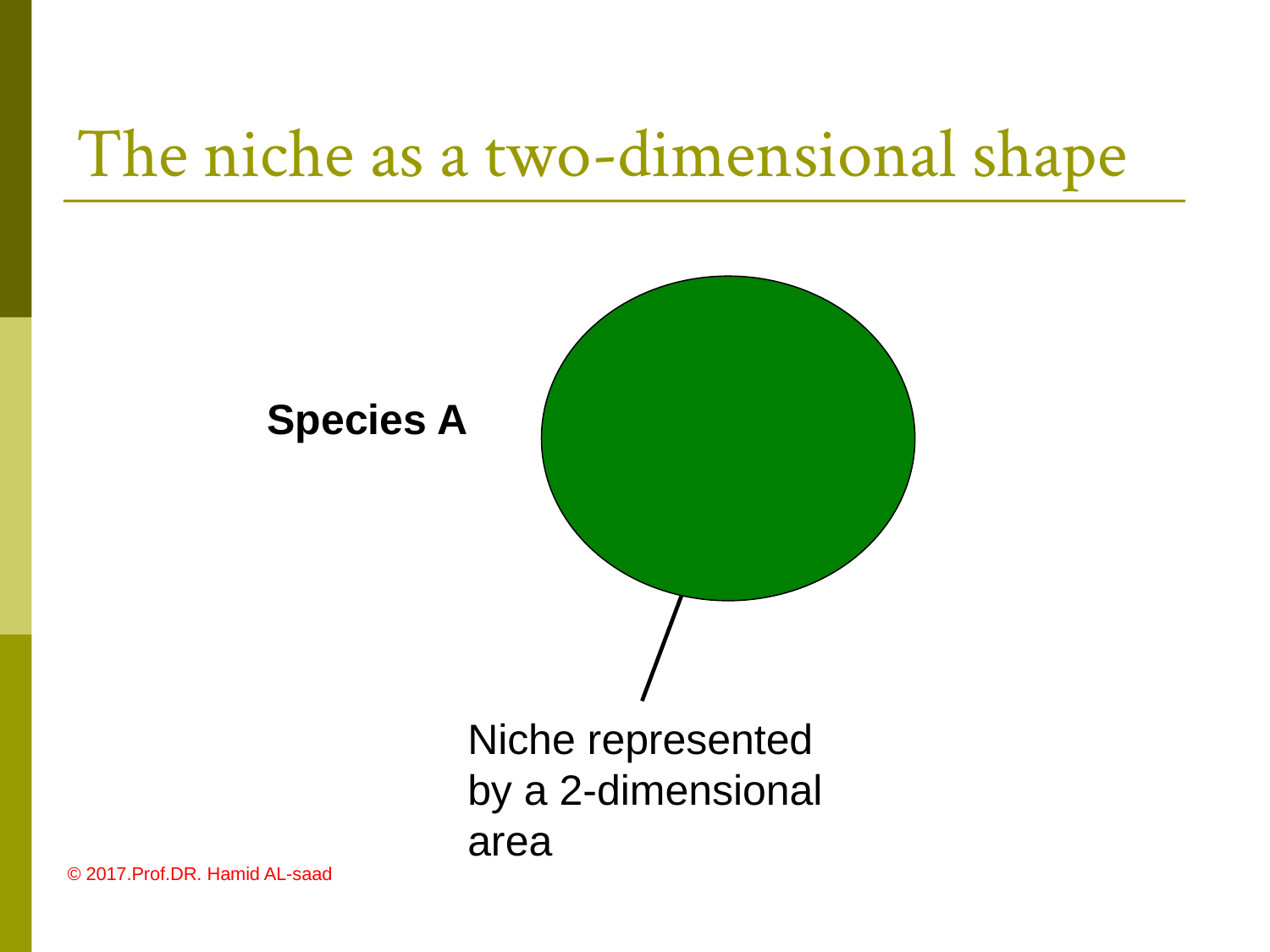

# The niche as a two-dimensional shape

Species A

Niche represented by a 2-dimensional area
© 2017.Prof.DR. Hamid AL-saad